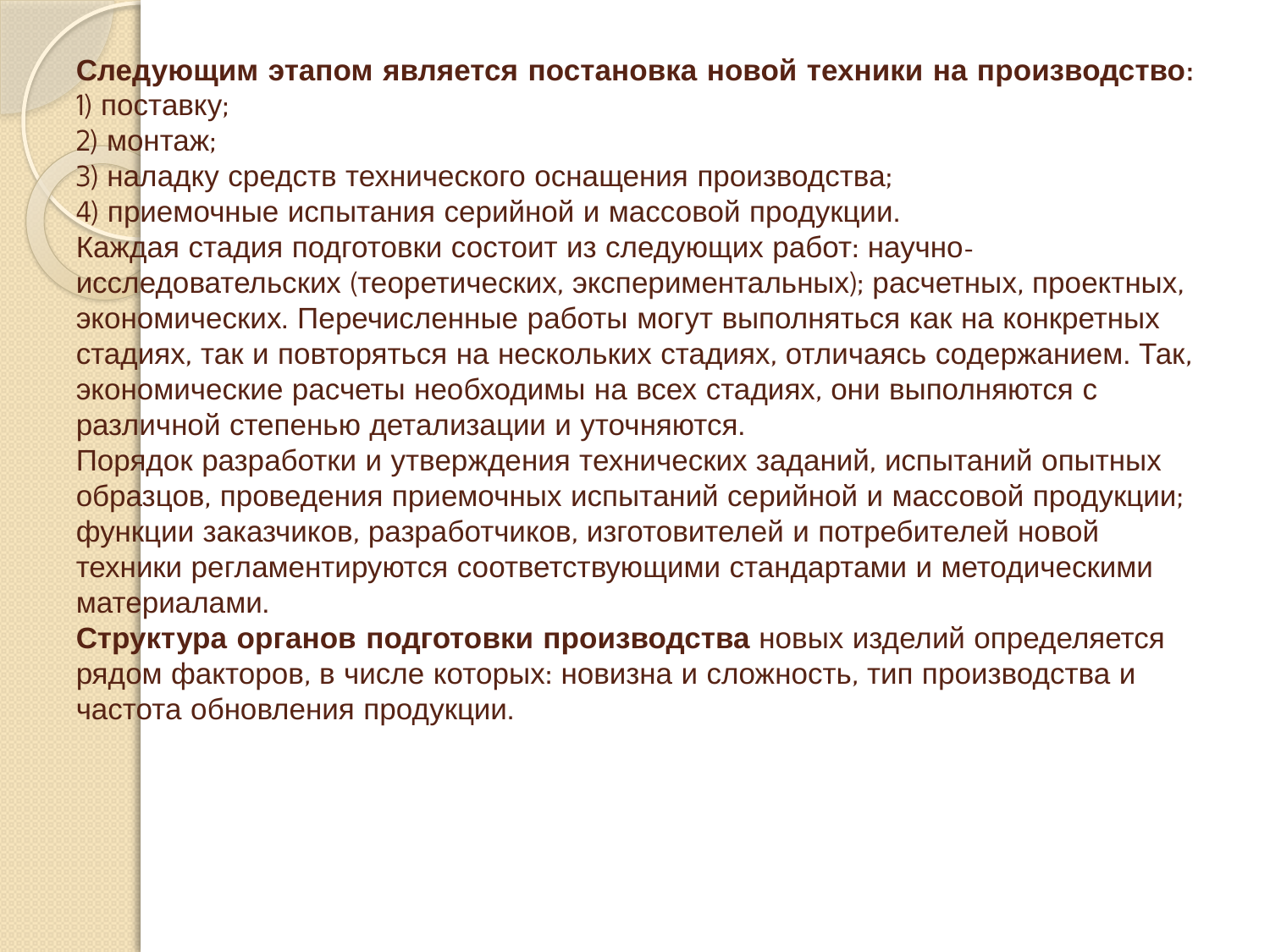

# Следующим этапом является постановка новой техники на производство: 1) поставку; 2) монтаж; 3) наладку средств технического оснащения производства; 4) приемочные испытания серийной и массовой продукции. Каждая стадия подготовки состоит из следующих работ: научно-исследовательских (теоретических, экспериментальных); расчетных, проектных, экономических. Перечисленные работы могут выполняться как на конкретных стадиях, так и повторяться на нескольких стадиях, отличаясь содержанием. Так, экономические расчеты необходимы на всех стадиях, они выполняются с различной степенью детализации и уточняются. Порядок разработки и утверждения технических заданий, испытаний опытных образцов, проведения приемочных испытаний серийной и массовой продукции; функции заказчиков, разработчиков, изготовителей и потребителей новой техники регламентируются соответствующими стандартами и методическими материалами. Структура органов подготовки производства новых изделий определяется рядом факторов, в числе которых: новизна и сложность, тип производства и частота обновления продукции.